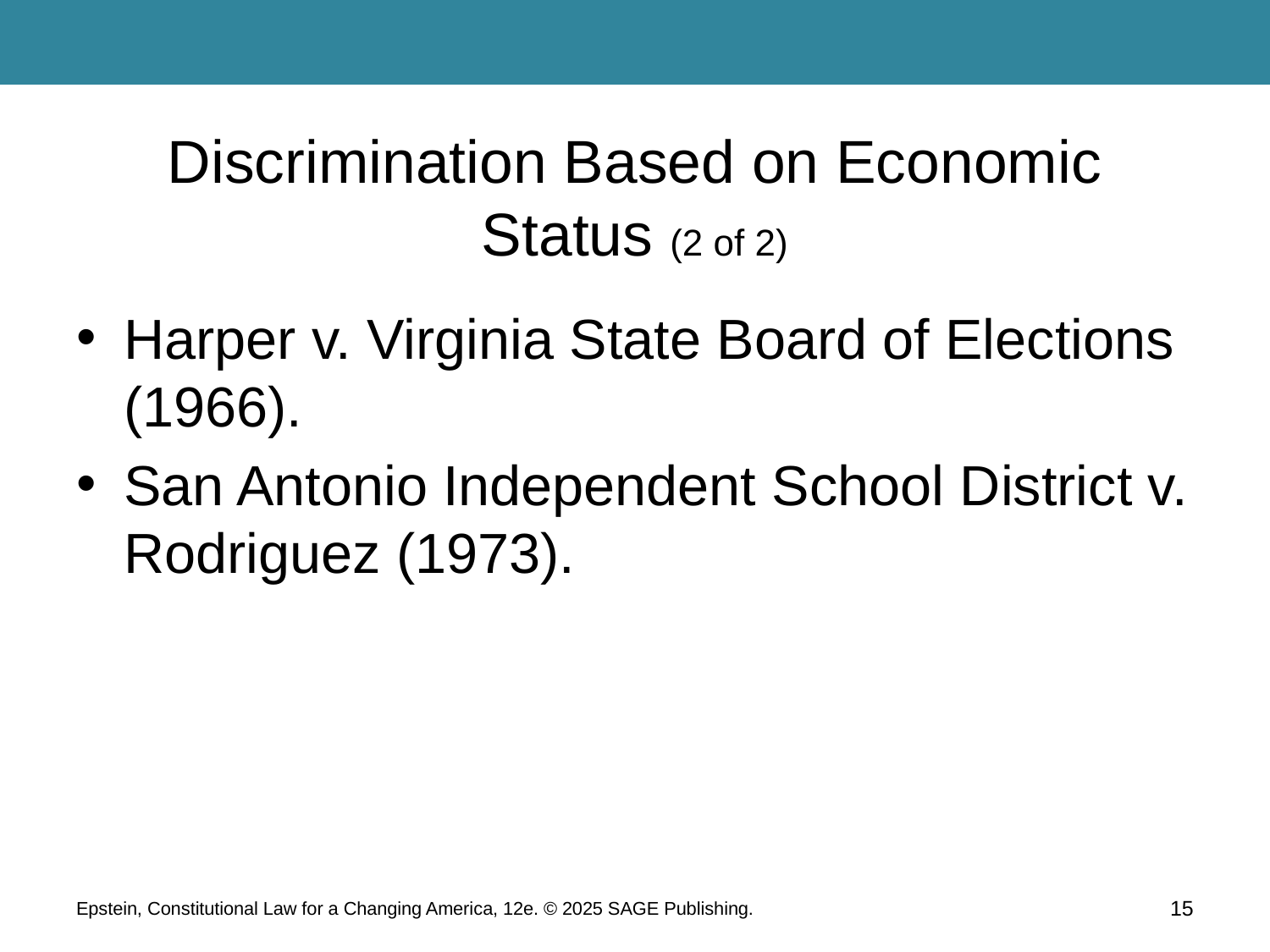

# Discrimination Based on Economic Status (2 of 2)
Harper v. Virginia State Board of Elections (1966).
San Antonio Independent School District v. Rodriguez (1973).
Epstein, Constitutional Law for a Changing America, 12e. © 2025 SAGE Publishing.
15